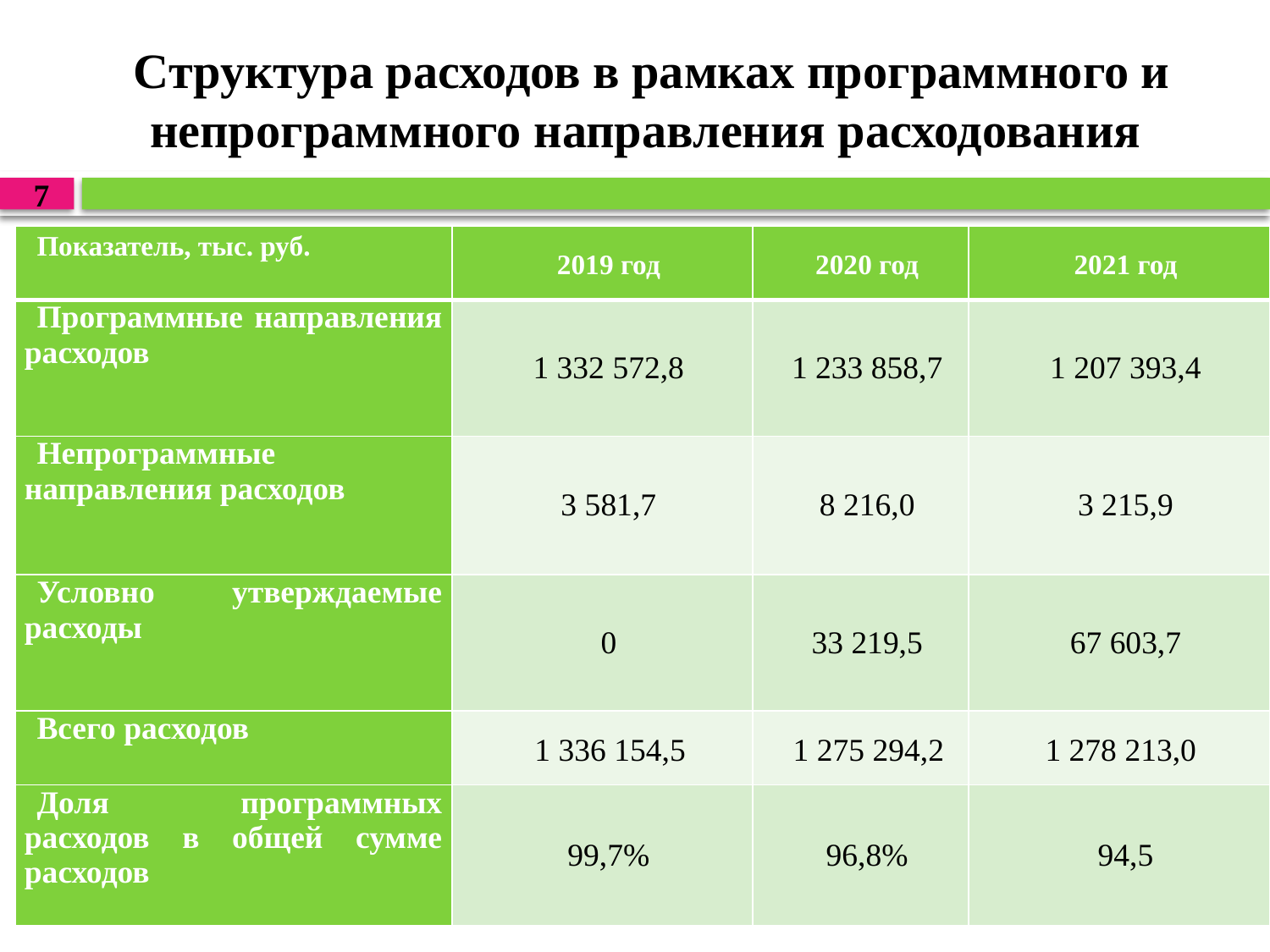

# Структура расходов в рамках программного и непрограммного направления расходования
7
| Показатель, тыс. руб. | 2019 год | 2020 год | 2021 год |
| --- | --- | --- | --- |
| Программные направления расходов | 1 332 572,8 | 1 233 858,7 | 1 207 393,4 |
| Непрограммные направления расходов | 3 581,7 | 8 216,0 | 3 215,9 |
| Условно утверждаемые расходы | 0 | 33 219,5 | 67 603,7 |
| Всего расходов | 1 336 154,5 | 1 275 294,2 | 1 278 213,0 |
| Доля программных расходов в общей сумме расходов | 99,7% | 96,8% | 94,5 |